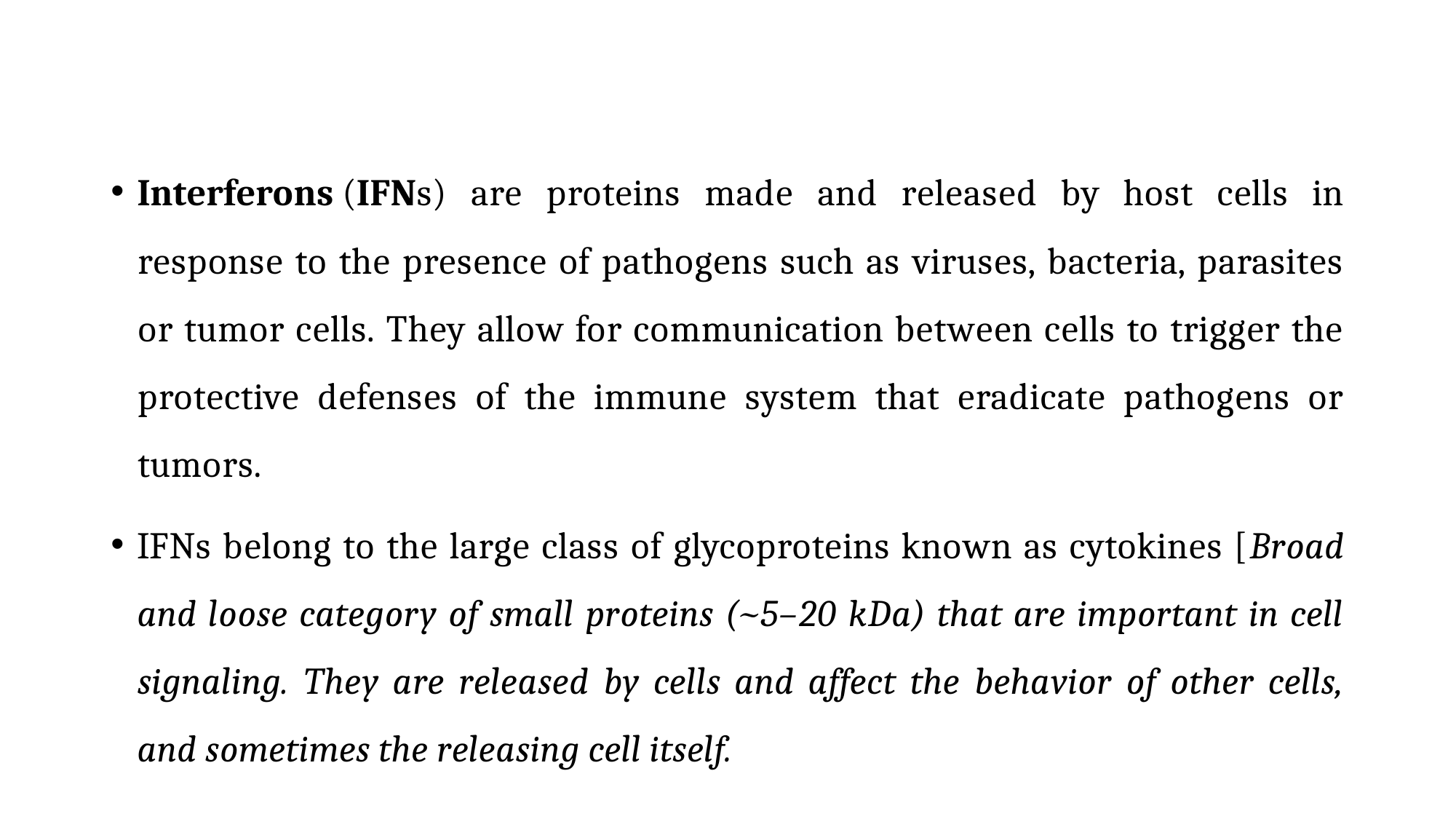

Interferons (IFNs) are proteins made and released by host cells in response to the presence of pathogens such as viruses, bacteria, parasites or tumor cells. They allow for communication between cells to trigger the protective defenses of the immune system that eradicate pathogens or tumors.
IFNs belong to the large class of glycoproteins known as cytokines [Broad and loose category of small proteins (~5–20 kDa) that are important in cell signaling. They are released by cells and affect the behavior of other cells, and sometimes the releasing cell itself.